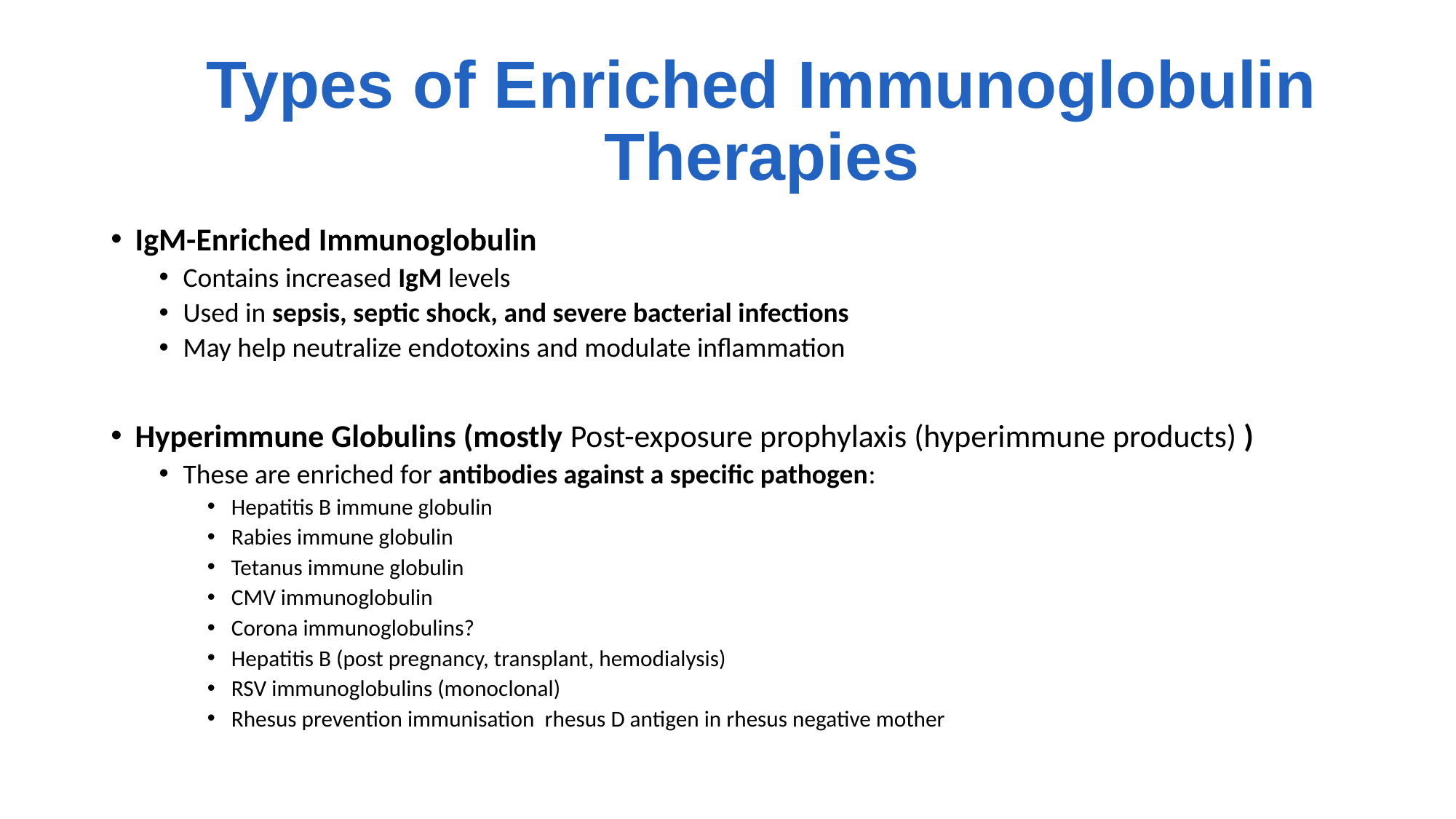

# Types of Enriched Immunoglobulin Therapies
IgM-Enriched Immunoglobulin
Contains increased IgM levels
Used in sepsis, septic shock, and severe bacterial infections
May help neutralize endotoxins and modulate inflammation

Hyperimmune Globulins (mostly Post-exposure prophylaxis (hyperimmune products) )
These are enriched for antibodies against a specific pathogen:
Hepatitis B immune globulin
Rabies immune globulin
Tetanus immune globulin
CMV immunoglobulin
Corona immunoglobulins?
Hepatitis B (post pregnancy, transplant, hemodialysis)
RSV immunoglobulins (monoclonal)
Rhesus prevention immunisation  rhesus D antigen in rhesus negative mother